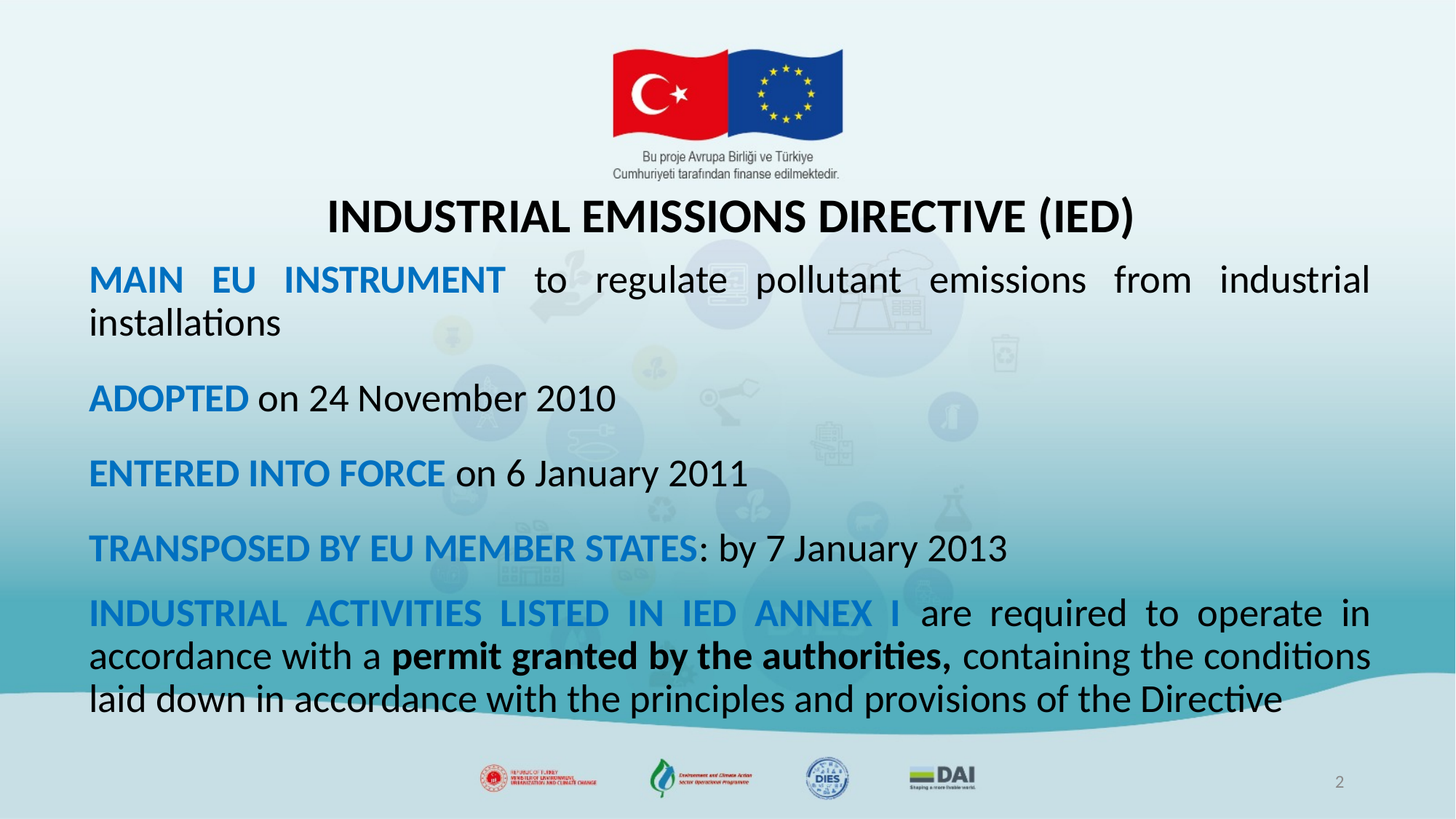

# INDUSTRIAL EMISSIONS DIRECTIVE (IED)
MAIN EU INSTRUMENT to regulate pollutant emissions from industrial installations
ADOPTED on 24 November 2010
ENTERED INTO FORCE on 6 January 2011
TRANSPOSED BY EU MEMBER STATES: by 7 January 2013
INDUSTRIAL ACTIVITIES LISTED IN IED ANNEX I are required to operate in accordance with a permit granted by the authorities, containing the conditions laid down in accordance with the principles and provisions of the Directive
2